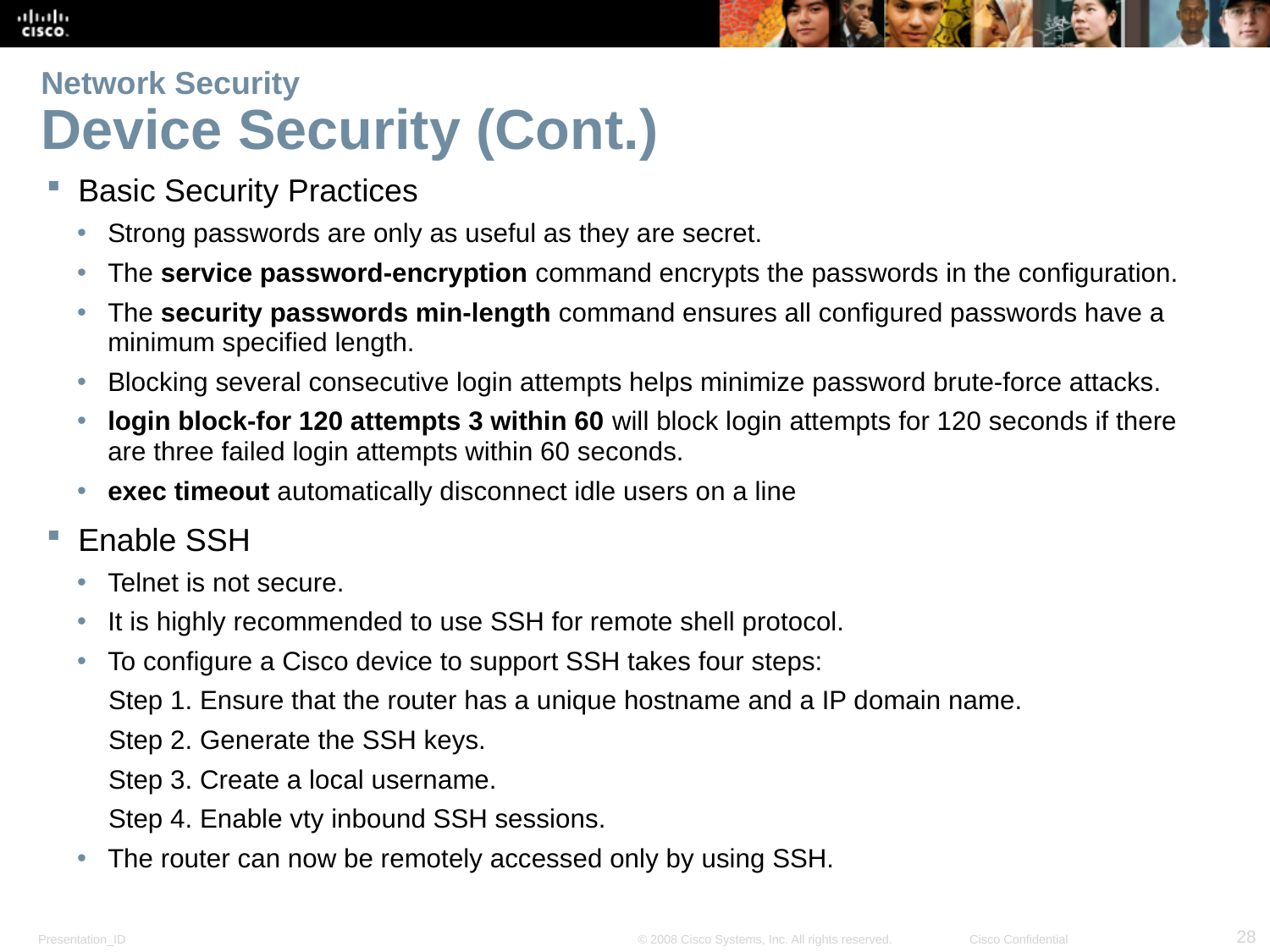

# Network Security Device Security (Cont.)
Basic Security Practices
Strong passwords are only as useful as they are secret.
The service password-encryption command encrypts the passwords in the configuration.
The security passwords min-length command ensures all configured passwords have a minimum specified length.
Blocking several consecutive login attempts helps minimize password brute-force attacks.
login block-for 120 attempts 3 within 60 will block login attempts for 120 seconds if there are three failed login attempts within 60 seconds.
exec timeout automatically disconnect idle users on a line
Enable SSH
Telnet is not secure.
It is highly recommended to use SSH for remote shell protocol.
To configure a Cisco device to support SSH takes four steps:
Step 1. Ensure that the router has a unique hostname and a IP domain name.
Step 2. Generate the SSH keys.
Step 3. Create a local username.
Step 4. Enable vty inbound SSH sessions.
The router can now be remotely accessed only by using SSH.